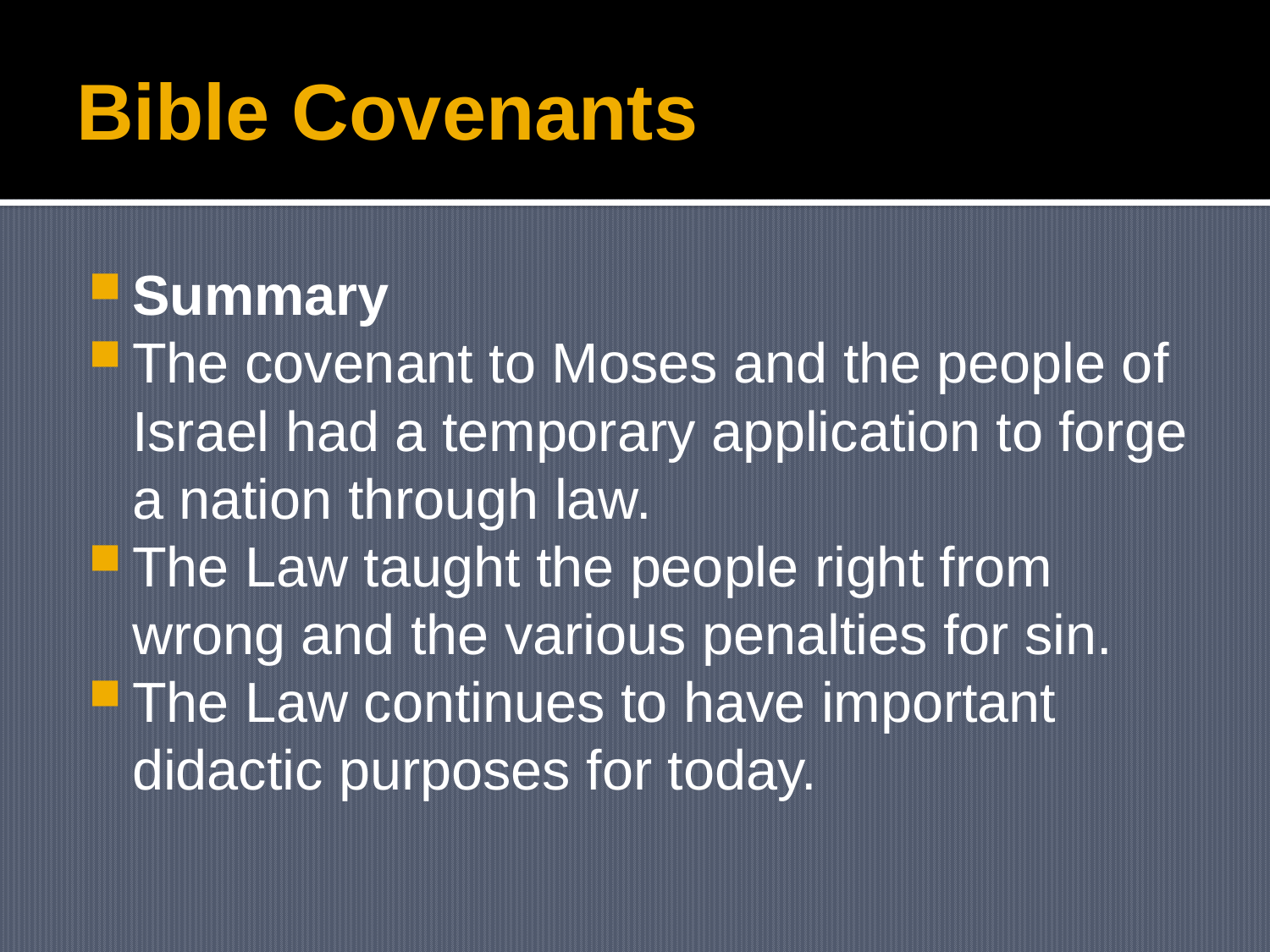

# Bible Covenants
Summary
The covenant to Moses and the people of Israel had a temporary application to forge a nation through law.
The Law taught the people right from wrong and the various penalties for sin.
The Law continues to have important didactic purposes for today.